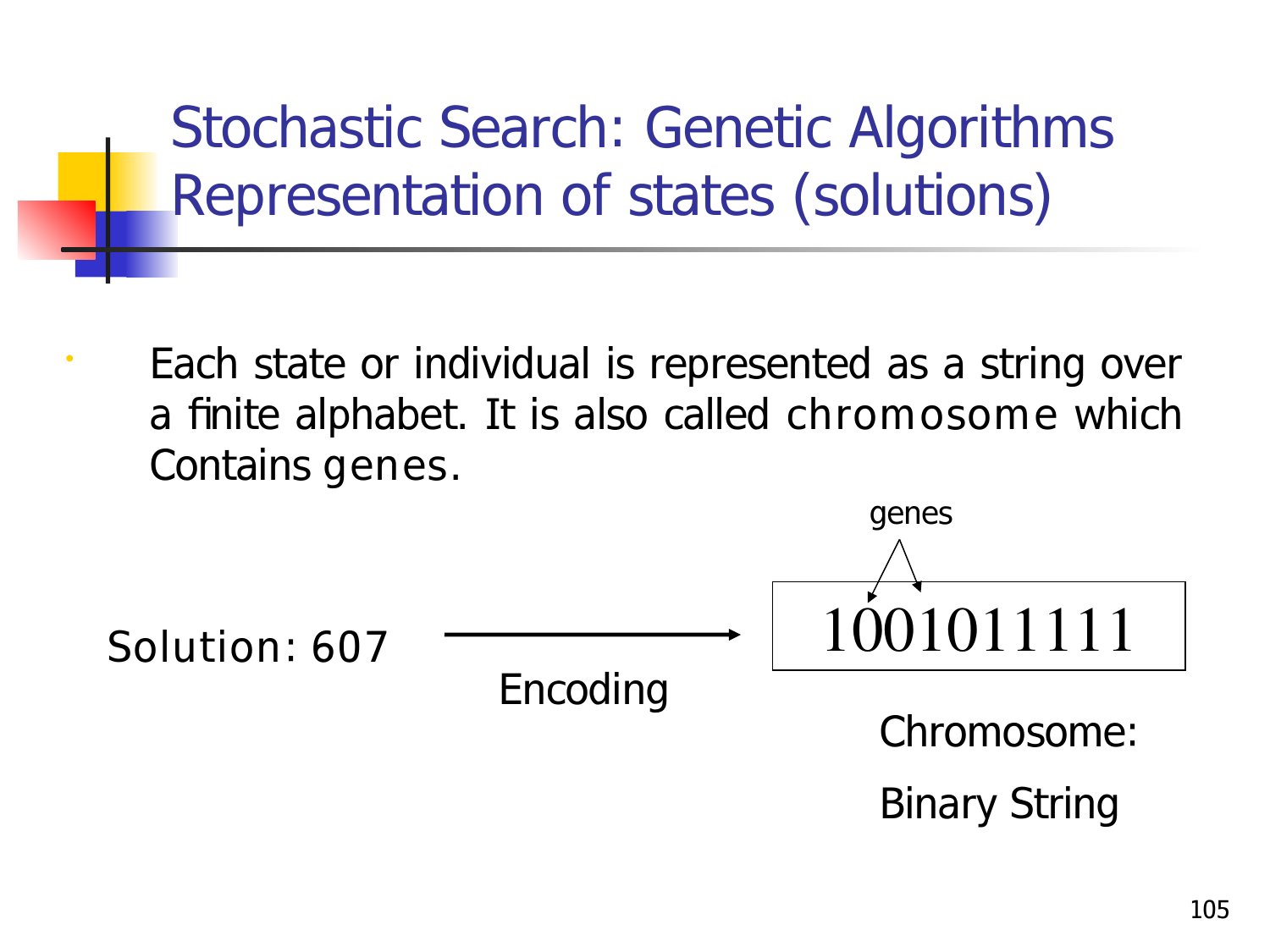

# Stochastic Search: Genetic Algorithms Representation of states (solutions)

Each state or individual is represented as a string over a finite alphabet. It is also called chromosome which Contains genes.
genes

1001011111
Solution: 607

Encoding
Chromosome:
Binary String
105